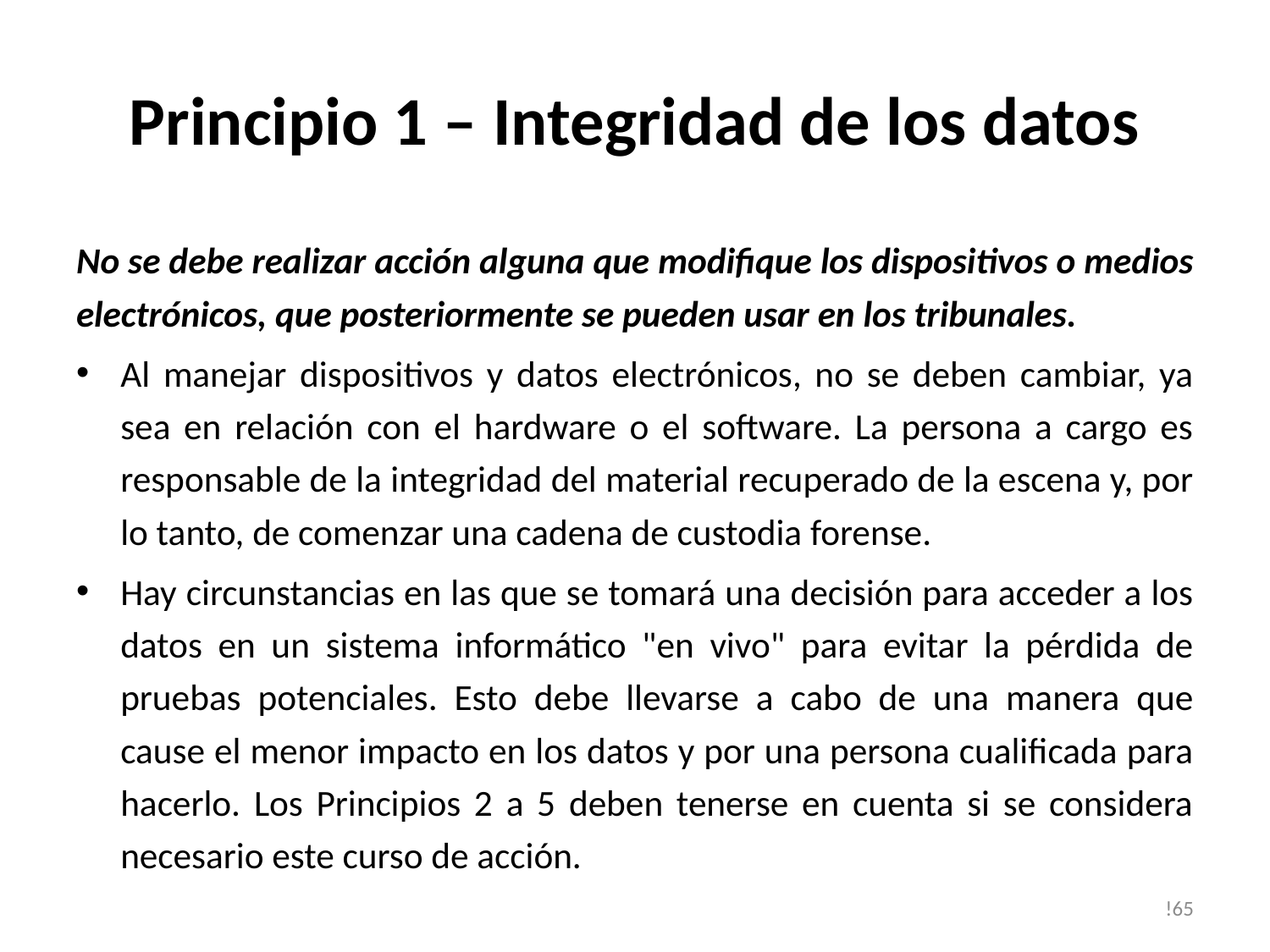

# Principio 1 – Integridad de los datos
No se debe realizar acción alguna que modifique los dispositivos o medios electrónicos, que posteriormente se pueden usar en los tribunales.
Al manejar dispositivos y datos electrónicos, no se deben cambiar, ya sea en relación con el hardware o el software. La persona a cargo es responsable de la integridad del material recuperado de la escena y, por lo tanto, de comenzar una cadena de custodia forense.
Hay circunstancias en las que se tomará una decisión para acceder a los datos en un sistema informático "en vivo" para evitar la pérdida de pruebas potenciales. Esto debe llevarse a cabo de una manera que cause el menor impacto en los datos y por una persona cualificada para hacerlo. Los Principios 2 a 5 deben tenerse en cuenta si se considera necesario este curso de acción.

!65